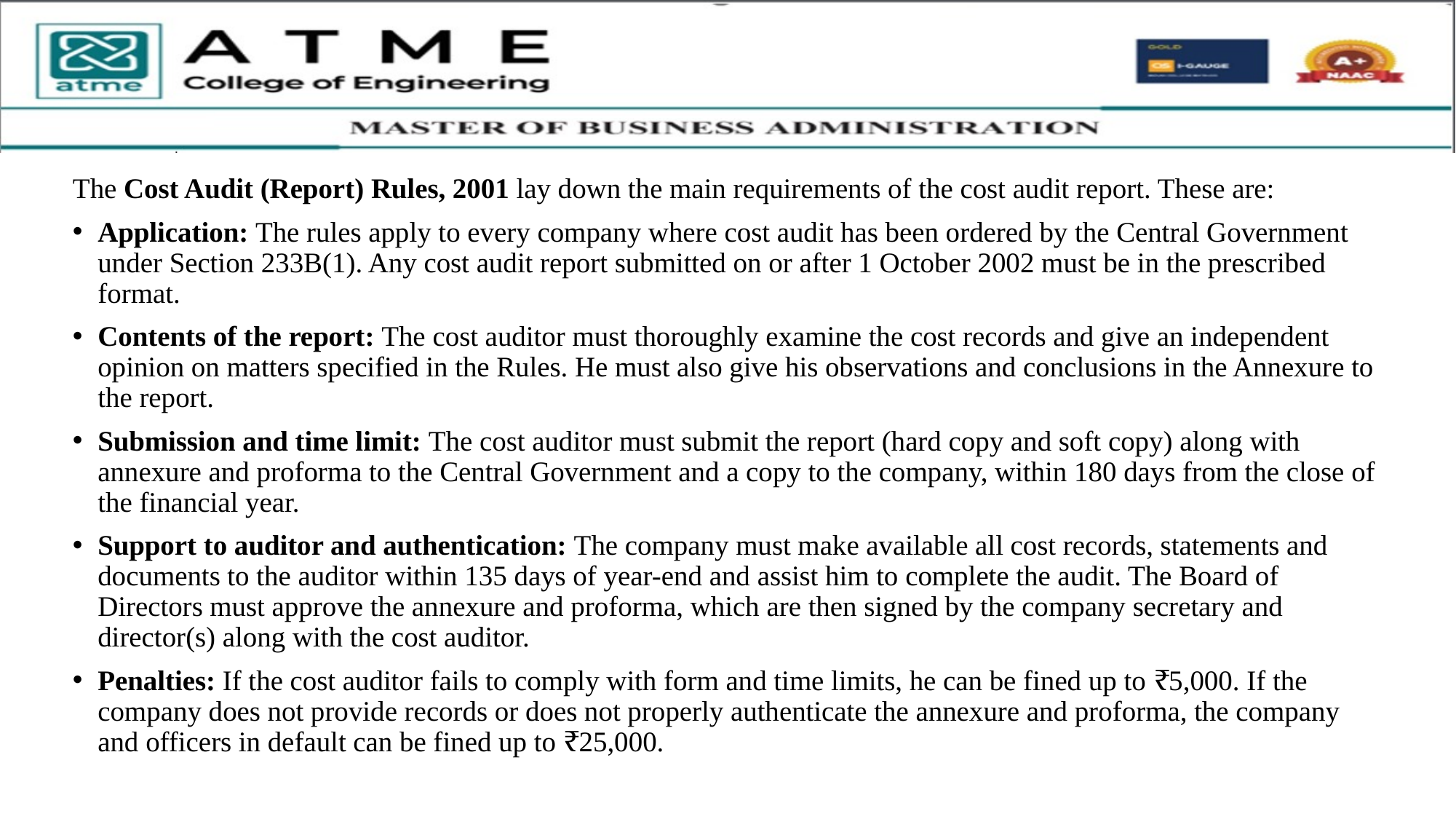

The Cost Audit (Report) Rules, 2001 lay down the main requirements of the cost audit report. These are:
Application: The rules apply to every company where cost audit has been ordered by the Central Government under Section 233B(1). Any cost audit report submitted on or after 1 October 2002 must be in the prescribed format.
Contents of the report: The cost auditor must thoroughly examine the cost records and give an independent opinion on matters specified in the Rules. He must also give his observations and conclusions in the Annexure to the report.
Submission and time limit: The cost auditor must submit the report (hard copy and soft copy) along with annexure and proforma to the Central Government and a copy to the company, within 180 days from the close of the financial year.
Support to auditor and authentication: The company must make available all cost records, statements and documents to the auditor within 135 days of year-end and assist him to complete the audit. The Board of Directors must approve the annexure and proforma, which are then signed by the company secretary and director(s) along with the cost auditor.
Penalties: If the cost auditor fails to comply with form and time limits, he can be fined up to ₹5,000. If the company does not provide records or does not properly authenticate the annexure and proforma, the company and officers in default can be fined up to ₹25,000.